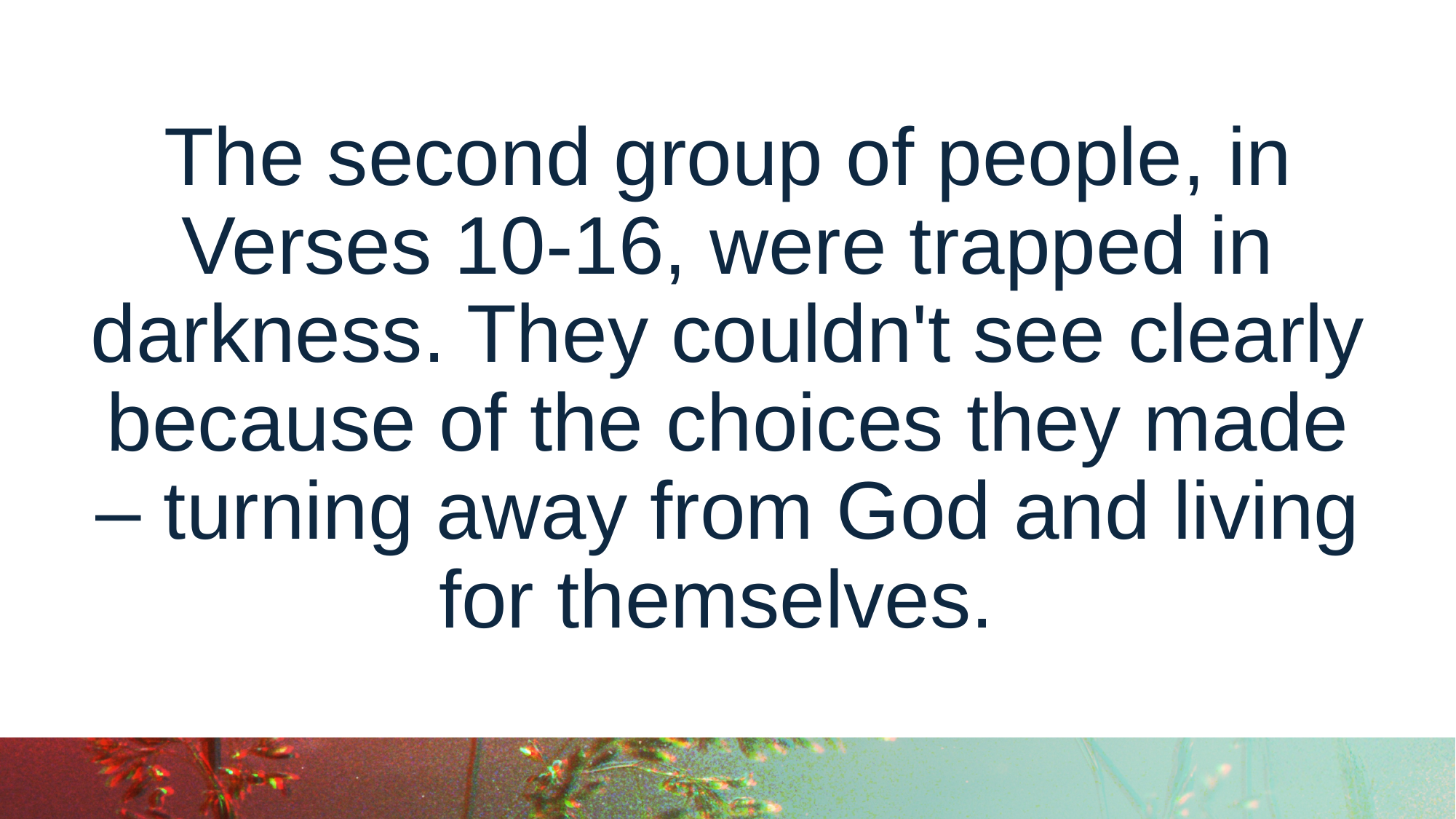

The second group of people, in Verses 10-16, were trapped in darkness. They couldn't see clearly because of the choices they made – turning away from God and living for themselves.